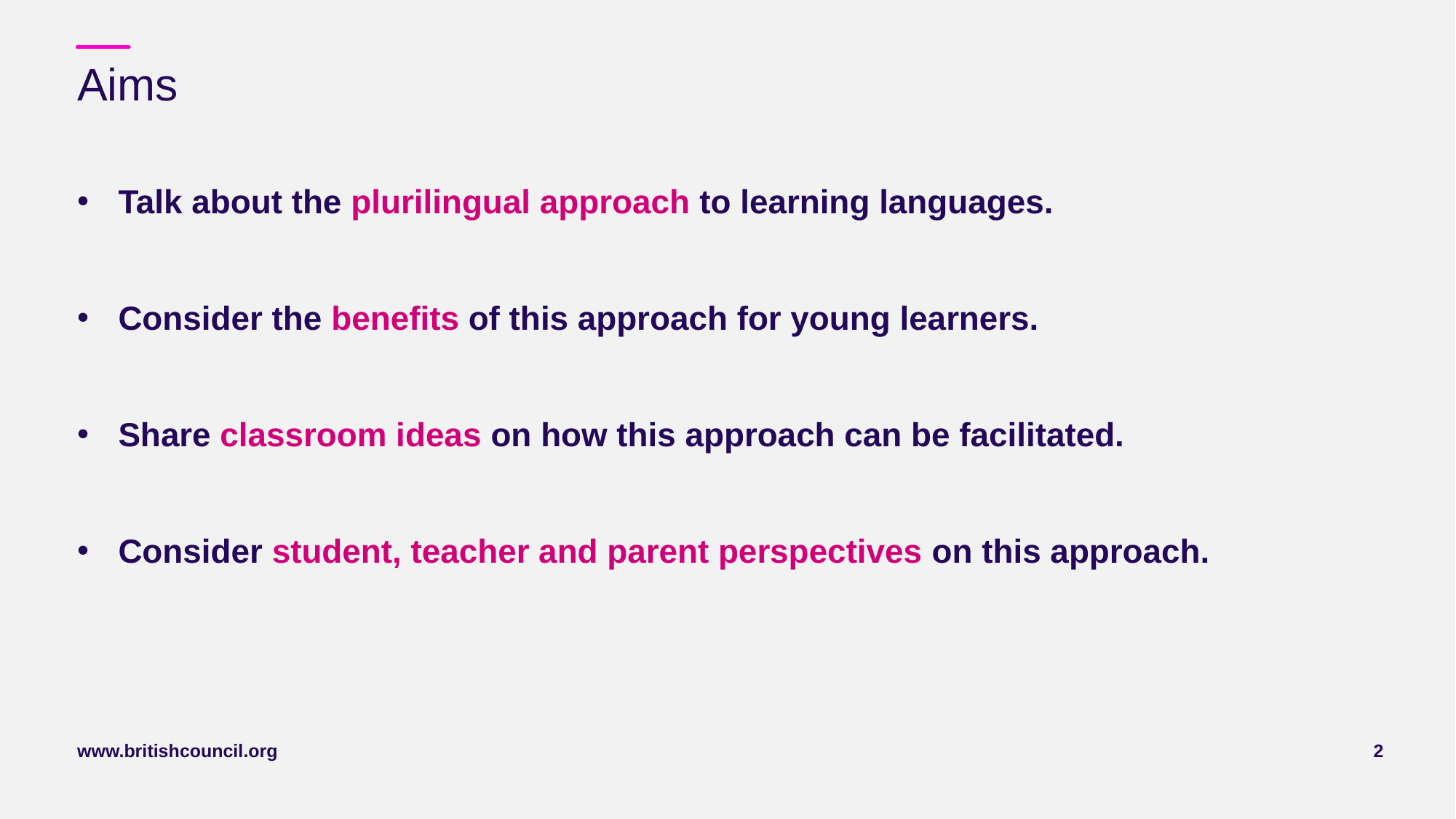

# Aims
Talk about the plurilingual approach to learning languages.

Consider the benefits of this approach for young learners.

Share classroom ideas on how this approach can be facilitated.

Consider student, teacher and parent perspectives on this approach.
2